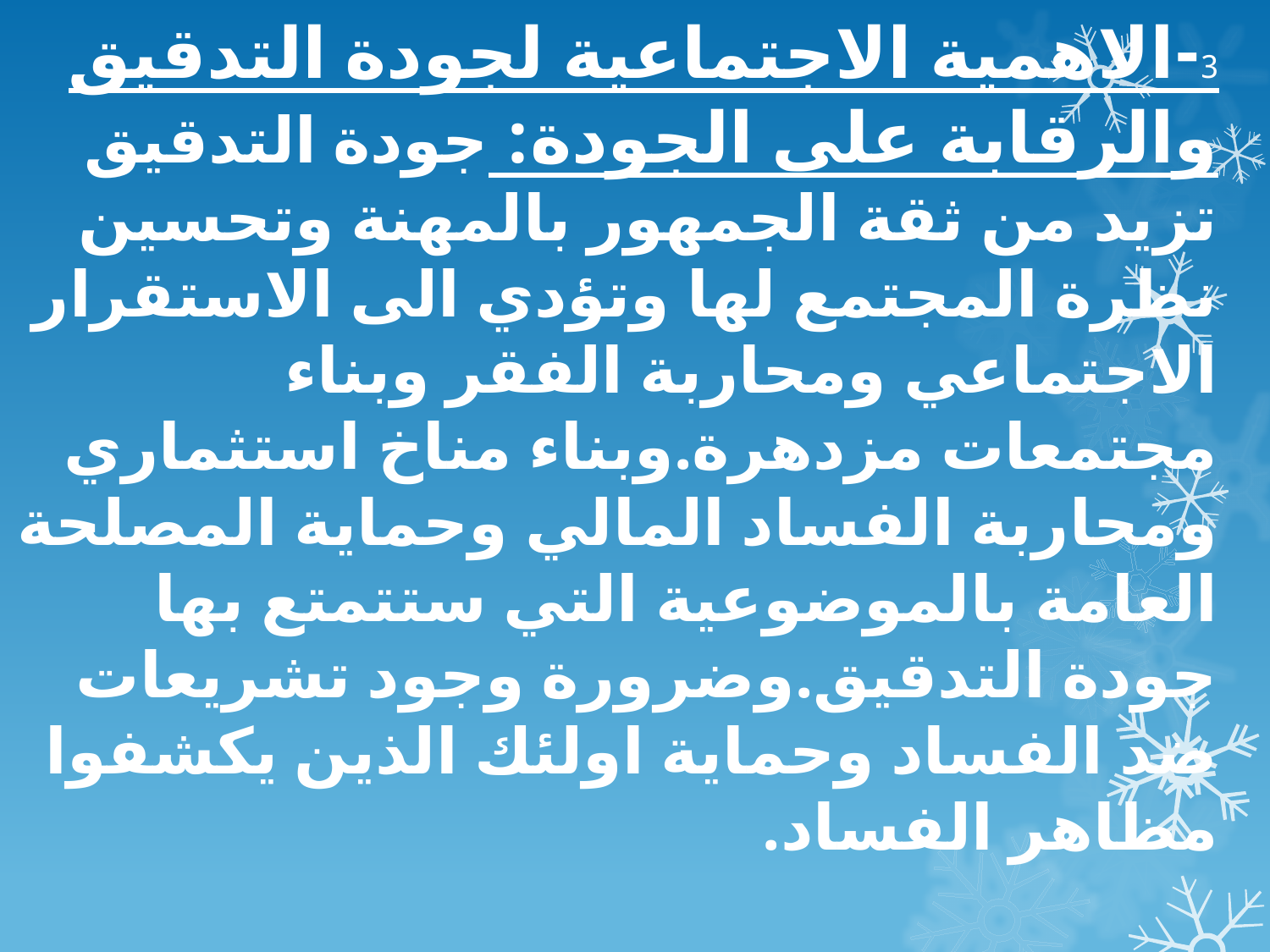

3-الاهمية الاجتماعية لجودة التدقيق والرقابة على الجودة: جودة التدقيق تزيد من ثقة الجمهور بالمهنة وتحسين نظرة المجتمع لها وتؤدي الى الاستقرار الاجتماعي ومحاربة الفقر وبناء مجتمعات مزدهرة.وبناء مناخ استثماري ومحاربة الفساد المالي وحماية المصلحة العامة بالموضوعية التي ستتمتع بها جودة التدقيق.وضرورة وجود تشريعات ضد الفساد وحماية اولئك الذين يكشفوا مظاهر الفساد.